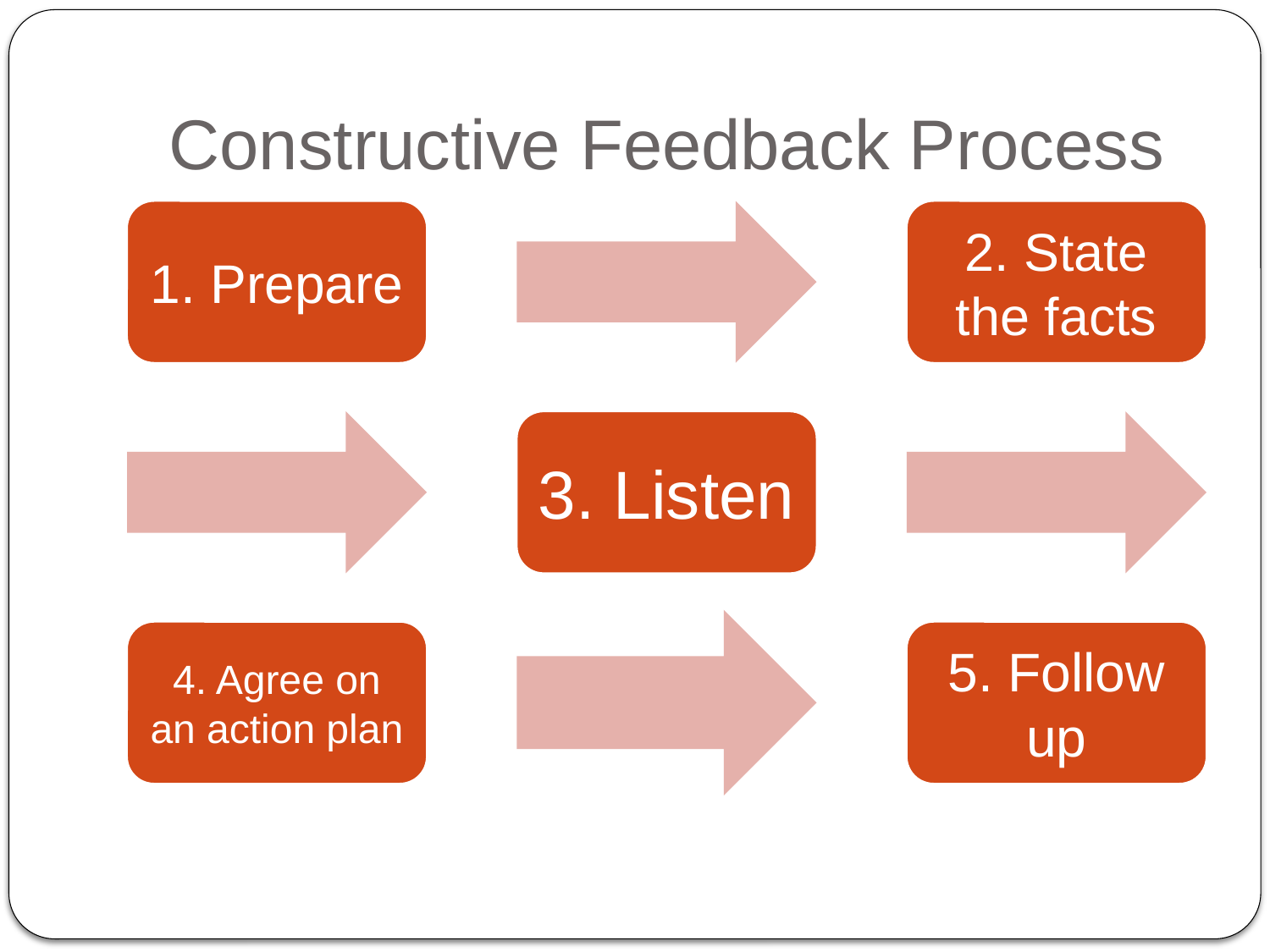

# Constructive Feedback Process
1. Prepare
2. State the facts
3. Listen
4. Agree on an action plan
5. Follow up